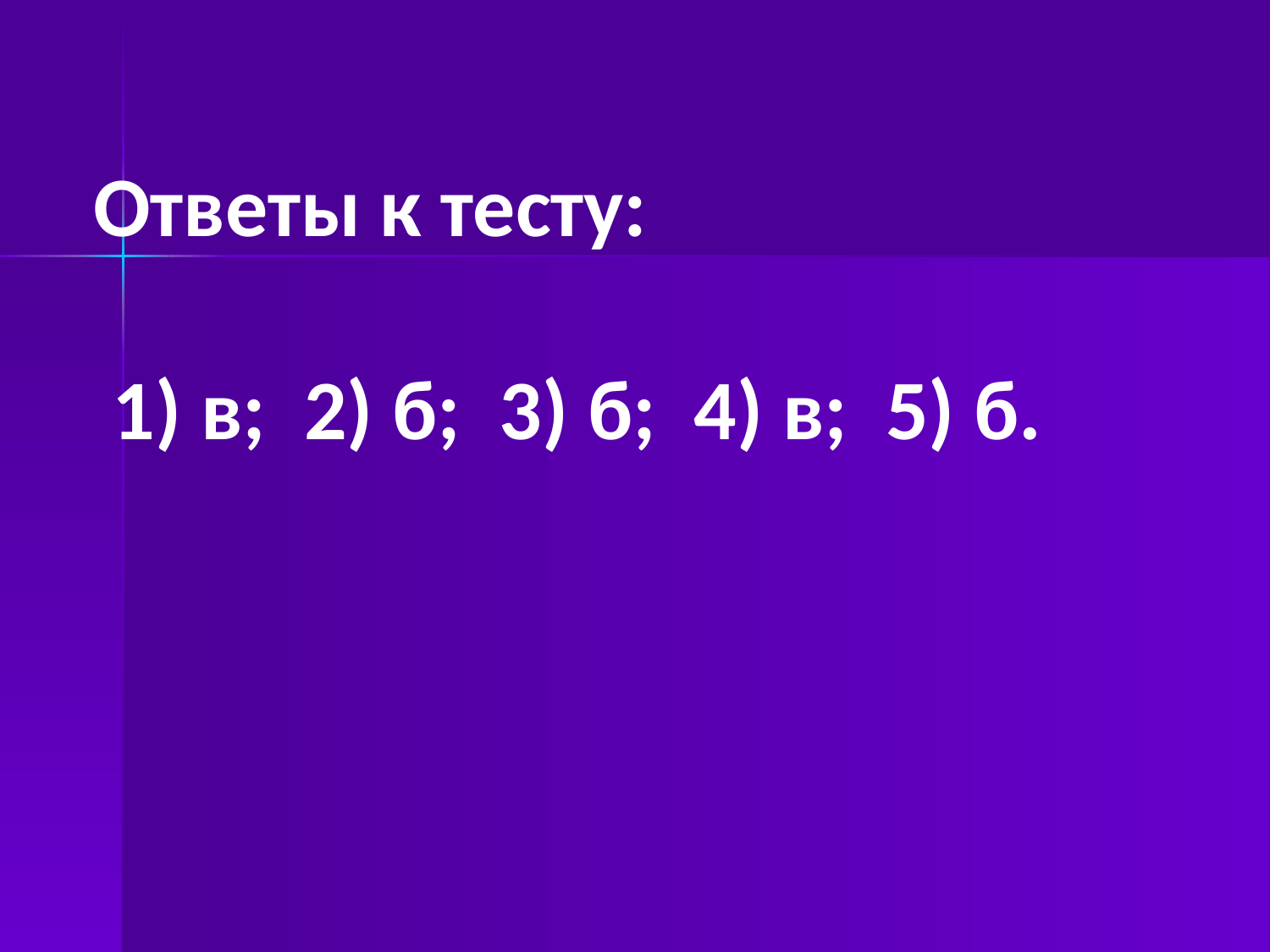

Ответы к тесту:

 1) в;  2) б;  3) б;  4) в;  5) б.